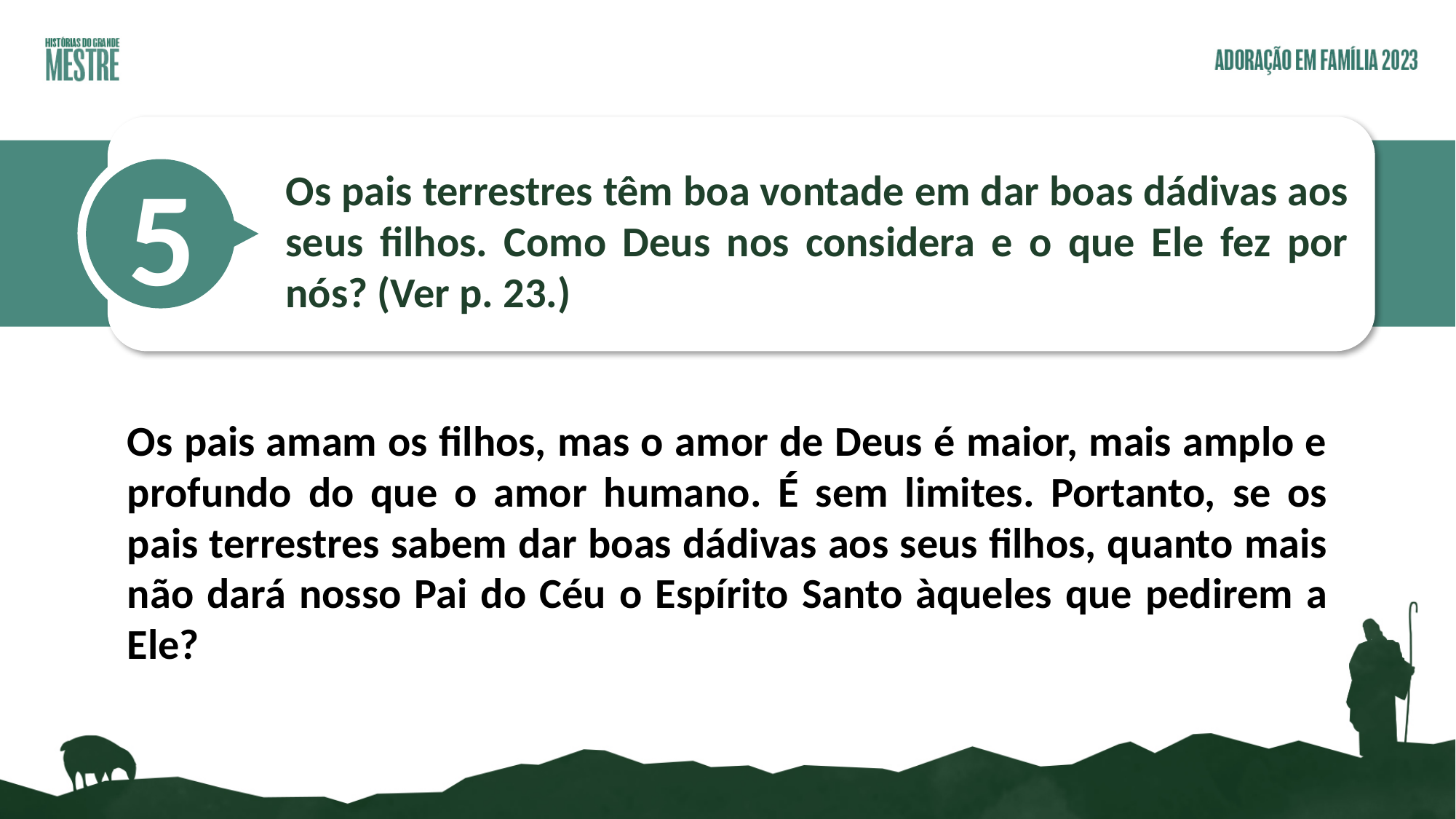

5
Os pais terrestres têm boa vontade em dar boas dádivas aos seus filhos. Como Deus nos considera e o que Ele fez por nós? (Ver p. 23.)
Os pais amam os filhos, mas o amor de Deus é maior, mais amplo e profundo do que o amor humano. É sem limites. Portanto, se os pais terrestres sabem dar boas dádivas aos seus filhos, quanto mais não dará nosso Pai do Céu o Espírito Santo àqueles que pedirem a Ele?